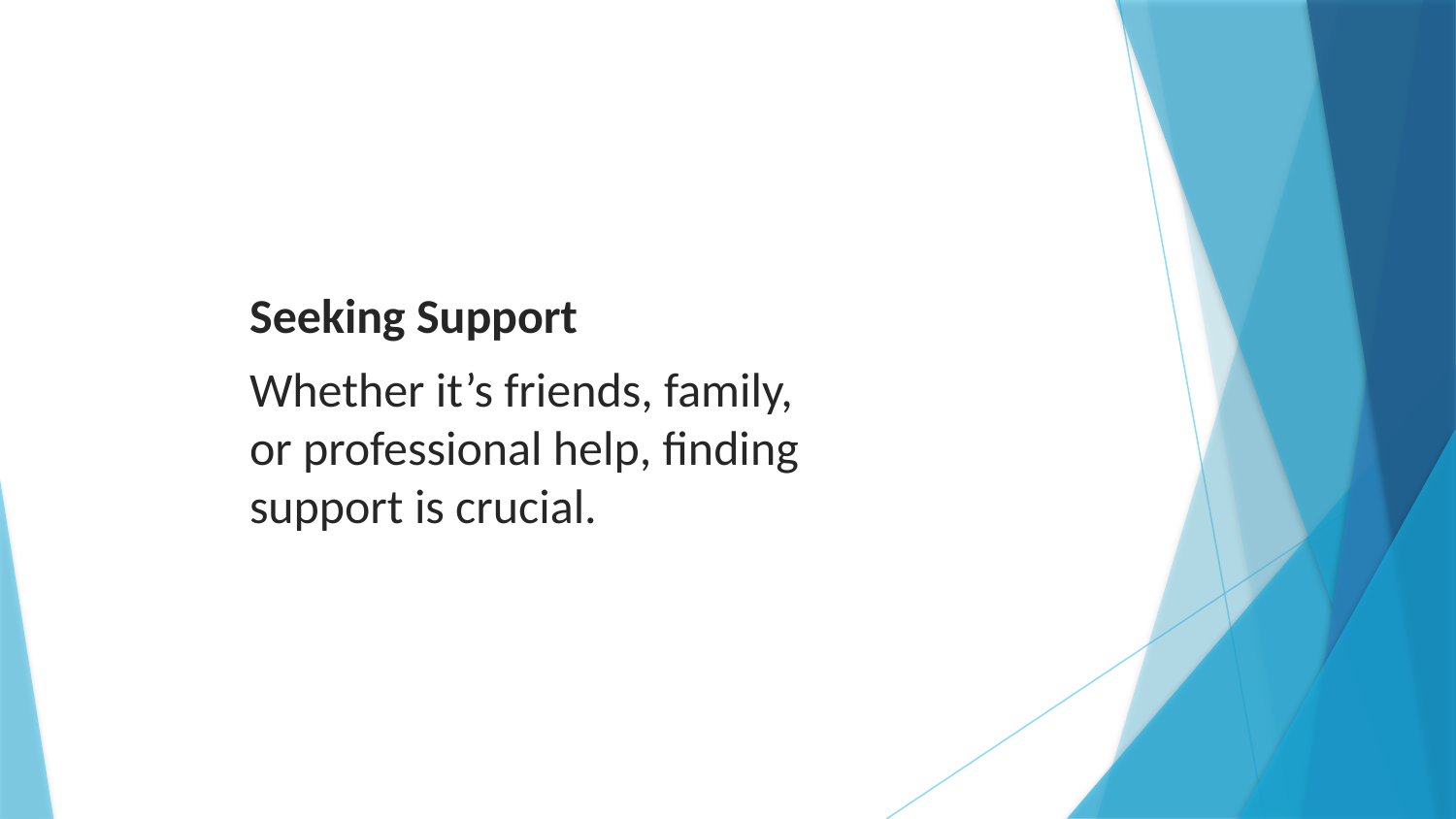

Seeking Support
Whether it’s friends, family, or professional help, finding support is crucial.